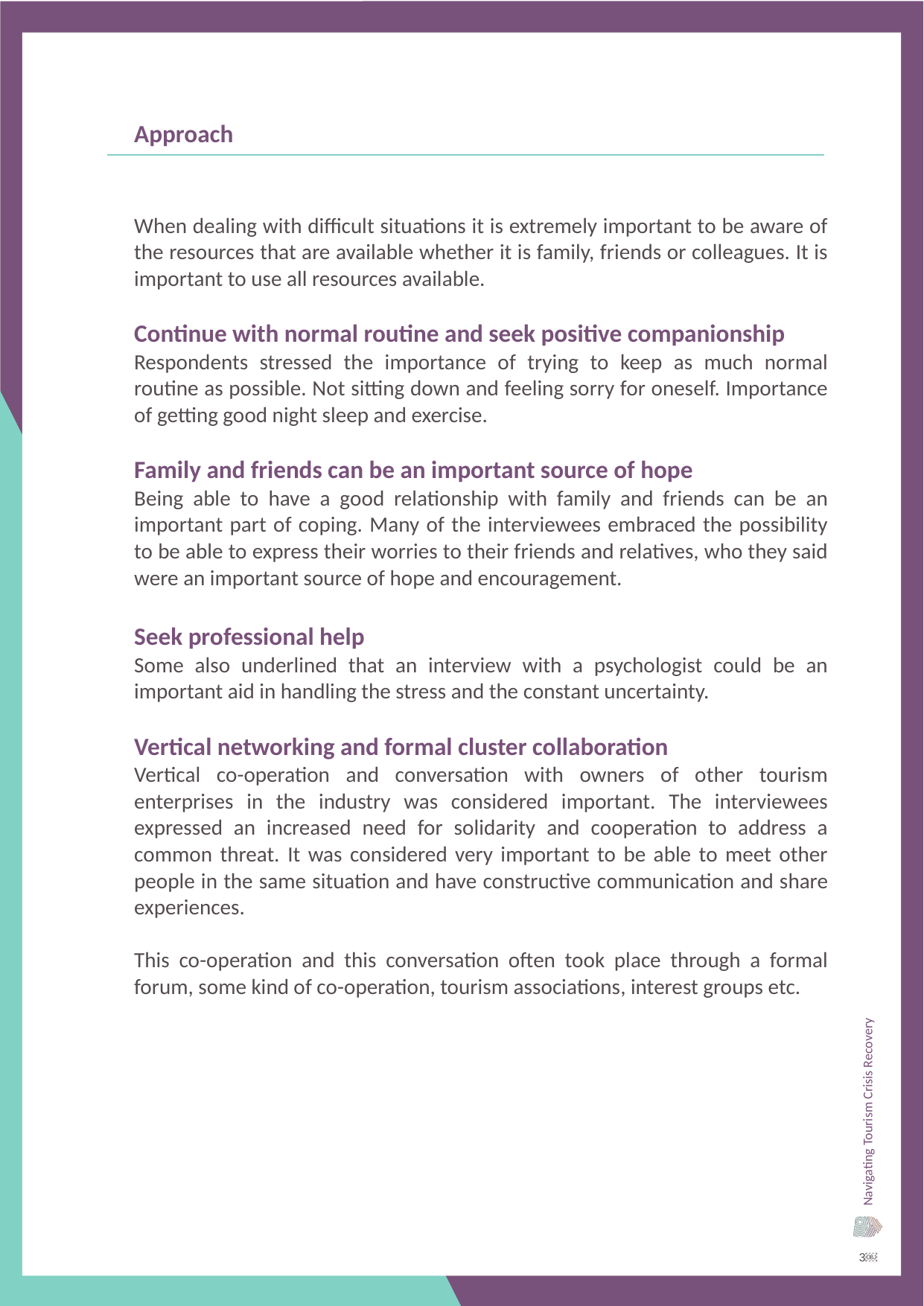

Approach

When dealing with difficult situations it is extremely important to be aware of the resources that are available whether it is family, friends or colleagues. It is important to use all resources available.

Continue with normal routine and seek positive companionship
Respondents stressed the importance of trying to keep as much normal routine as possible. Not sitting down and feeling sorry for oneself. Importance of getting good night sleep and exercise.

Family and friends can be an important source of hope
Being able to have a good relationship with family and friends can be an important part of coping. Many of the interviewees embraced the possibility to be able to express their worries to their friends and relatives, who they said were an important source of hope and encouragement.

Seek professional help
Some also underlined that an interview with a psychologist could be an important aid in handling the stress and the constant uncertainty.

Vertical networking and formal cluster collaboration
Vertical co-operation and conversation with owners of other tourism enterprises in the industry was considered important. The interviewees expressed an increased need for solidarity and cooperation to address a common threat. It was considered very important to be able to meet other people in the same situation and have constructive communication and share experiences.

This co-operation and this conversation often took place through a formal forum, some kind of co-operation, tourism associations, interest groups etc.